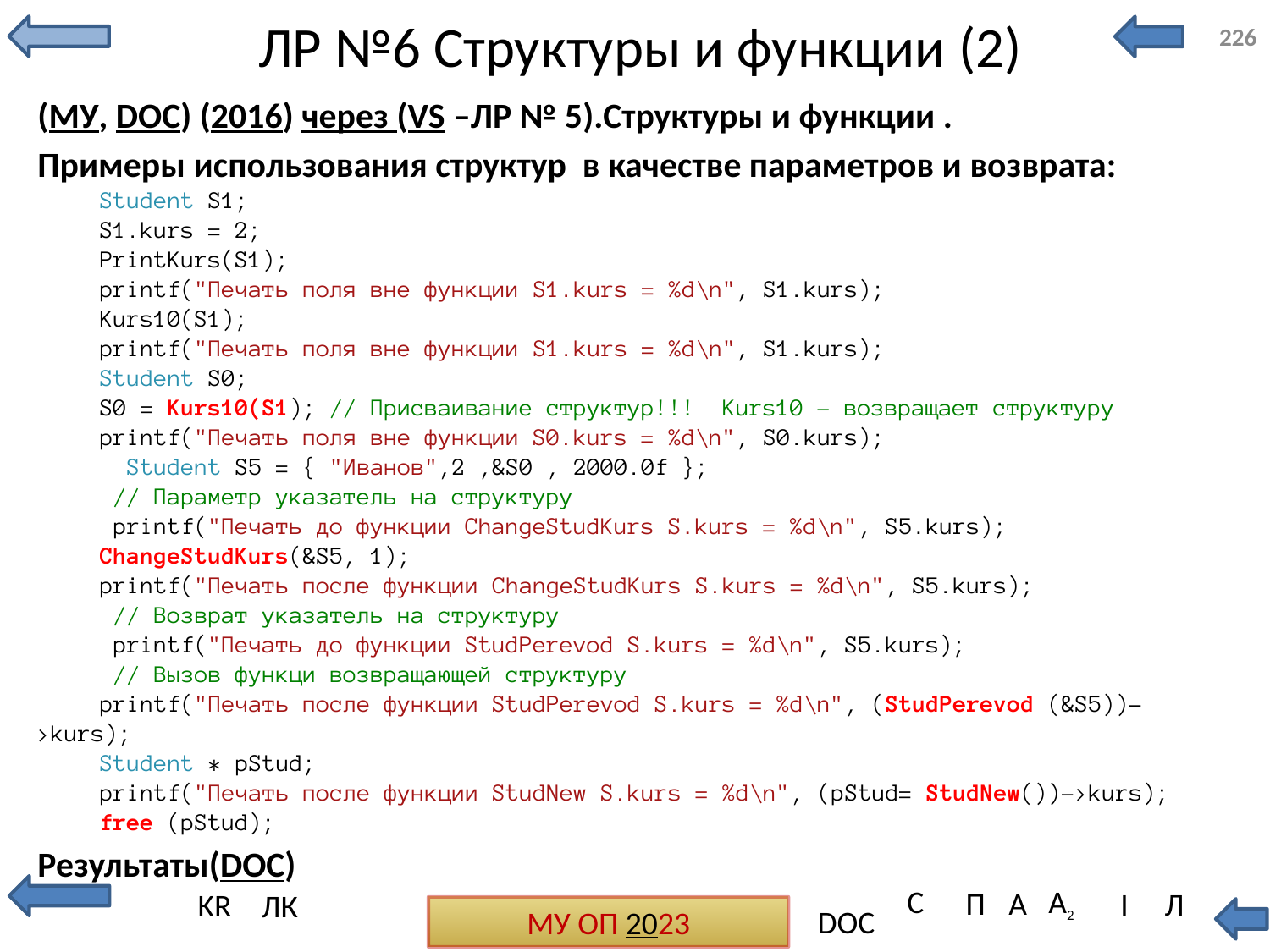

# ЛР №6 Структуры и функции (2)
226
(МУ, DOC) (2016) через (VS –ЛР № 5).Структуры и функции .
Примеры использования структур  в качестве параметров и возврата:
Student S1;
S1.kurs = 2;
PrintKurs(S1);
printf("Печать поля вне функции S1.kurs = %d\n", S1.kurs);
Kurs10(S1);
printf("Печать поля вне функции S1.kurs = %d\n", S1.kurs);
Student S0;
S0 = Kurs10(S1); // Присваивание структур!!!  Kurs10 - возвращает структуру
printf("Печать поля вне функции S0.kurs = %d\n", S0.kurs);
  Student S5 = { "Иванов",2 ,&S0 , 2000.0f };
 // Параметр указатель на структуру
 printf("Печать до функции ChangeStudKurs S.kurs = %d\n", S5.kurs);
ChangeStudKurs(&S5, 1);
printf("Печать после функции ChangeStudKurs S.kurs = %d\n", S5.kurs);
 // Возврат указатель на структуру
 printf("Печать до функции StudPerevod S.kurs = %d\n", S5.kurs);
 // Вызов функци возвращающей структуру
printf("Печать после функции StudPerevod S.kurs = %d\n", (StudPerevod (&S5))->kurs);
Student * pStud;
printf("Печать после функции StudNew S.kurs = %d\n", (pStud= StudNew())->kurs);
free (pStud);
Результаты(DOC)